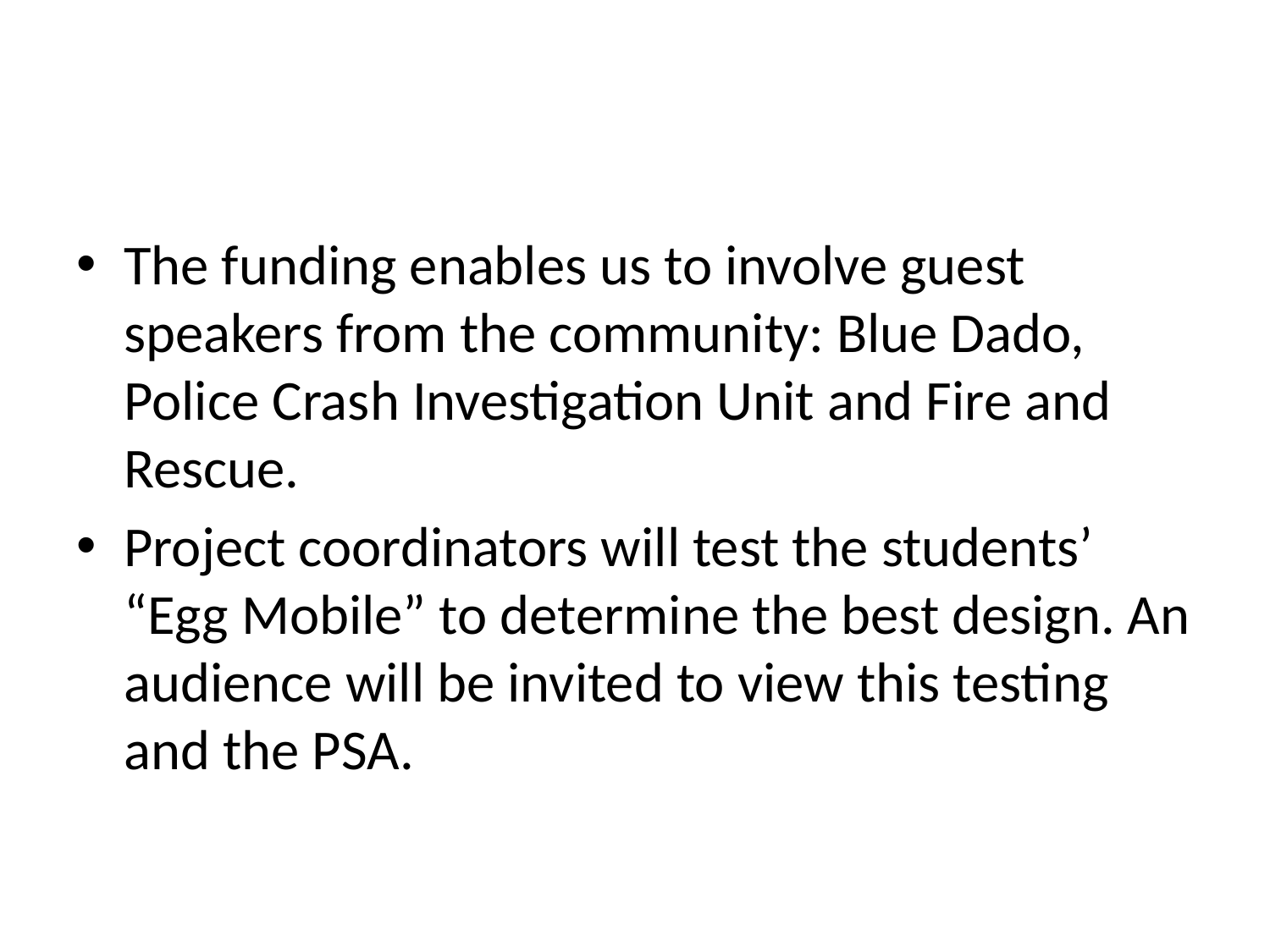

#
The funding enables us to involve guest speakers from the community: Blue Dado, Police Crash Investigation Unit and Fire and Rescue.
Project coordinators will test the students’ “Egg Mobile” to determine the best design. An audience will be invited to view this testing and the PSA.